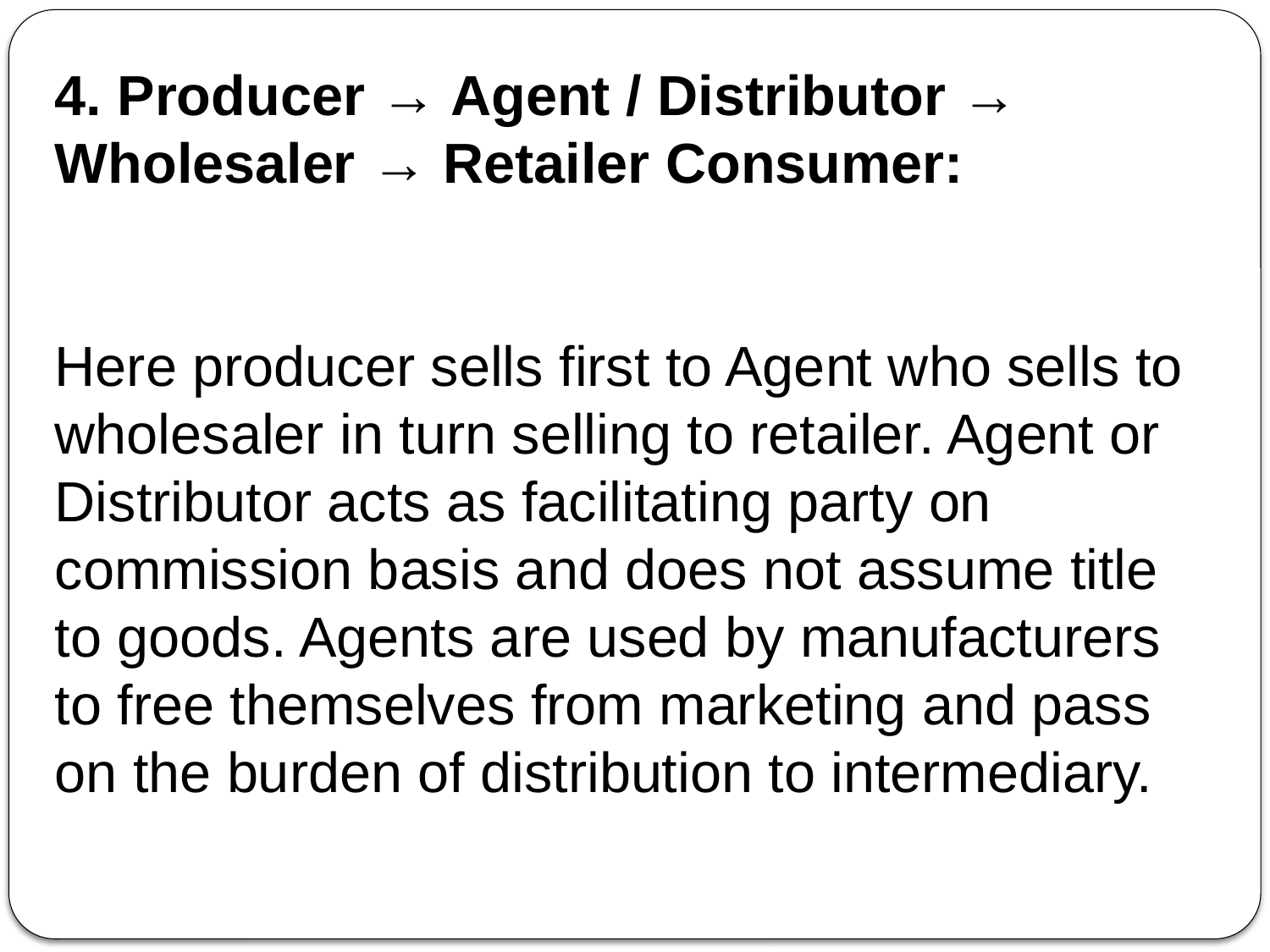

4. Producer → Agent / Distributor → Wholesaler → Retailer Consumer:

Here producer sells first to Agent who sells to wholesaler in turn selling to retailer. Agent or Distributor acts as facilitating party on commission basis and does not assume title to goods. Agents are used by manufacturers to free themselves from marketing and pass on the burden of distribution to intermediary.